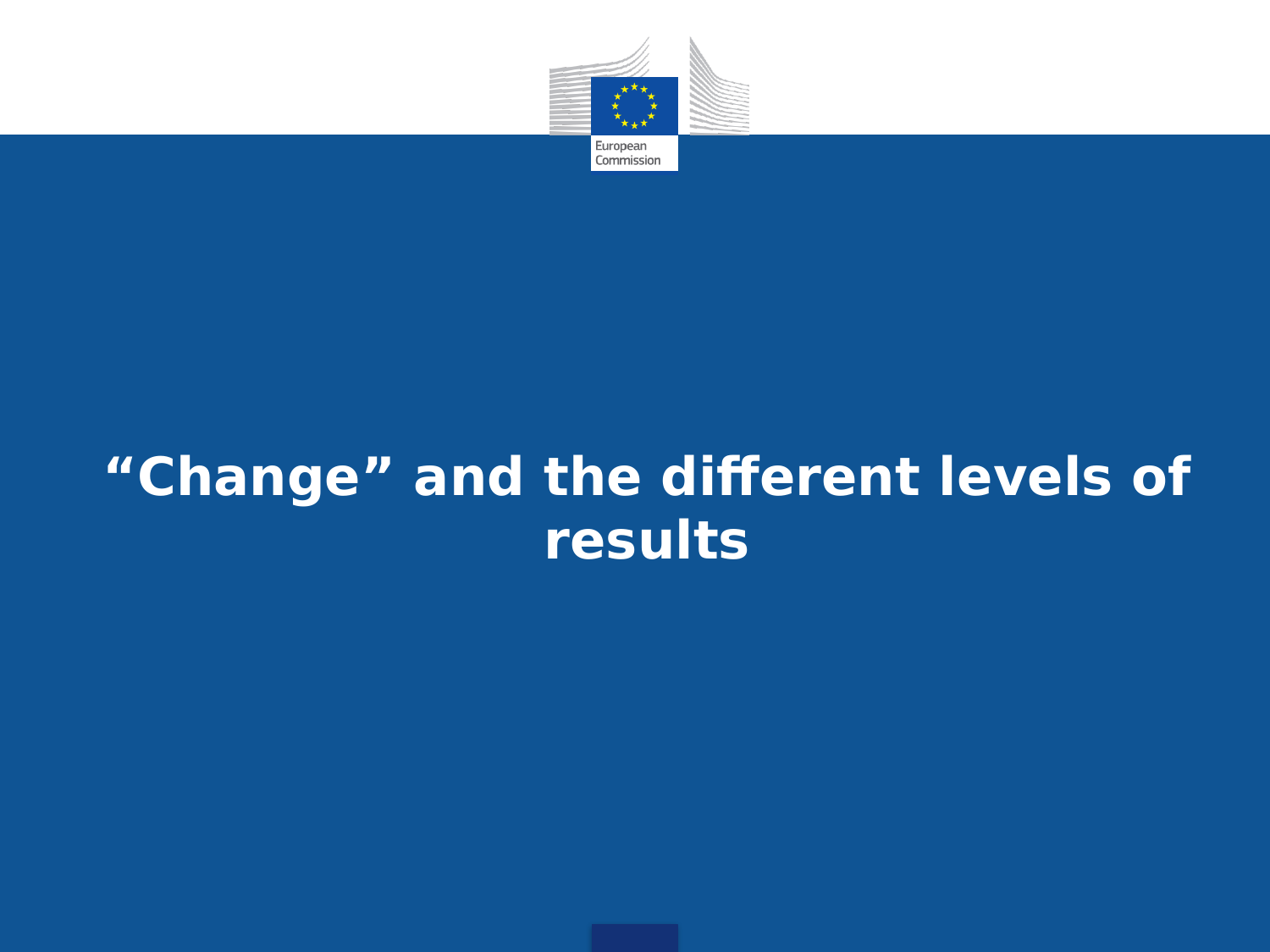

“Change” and the different levels of results